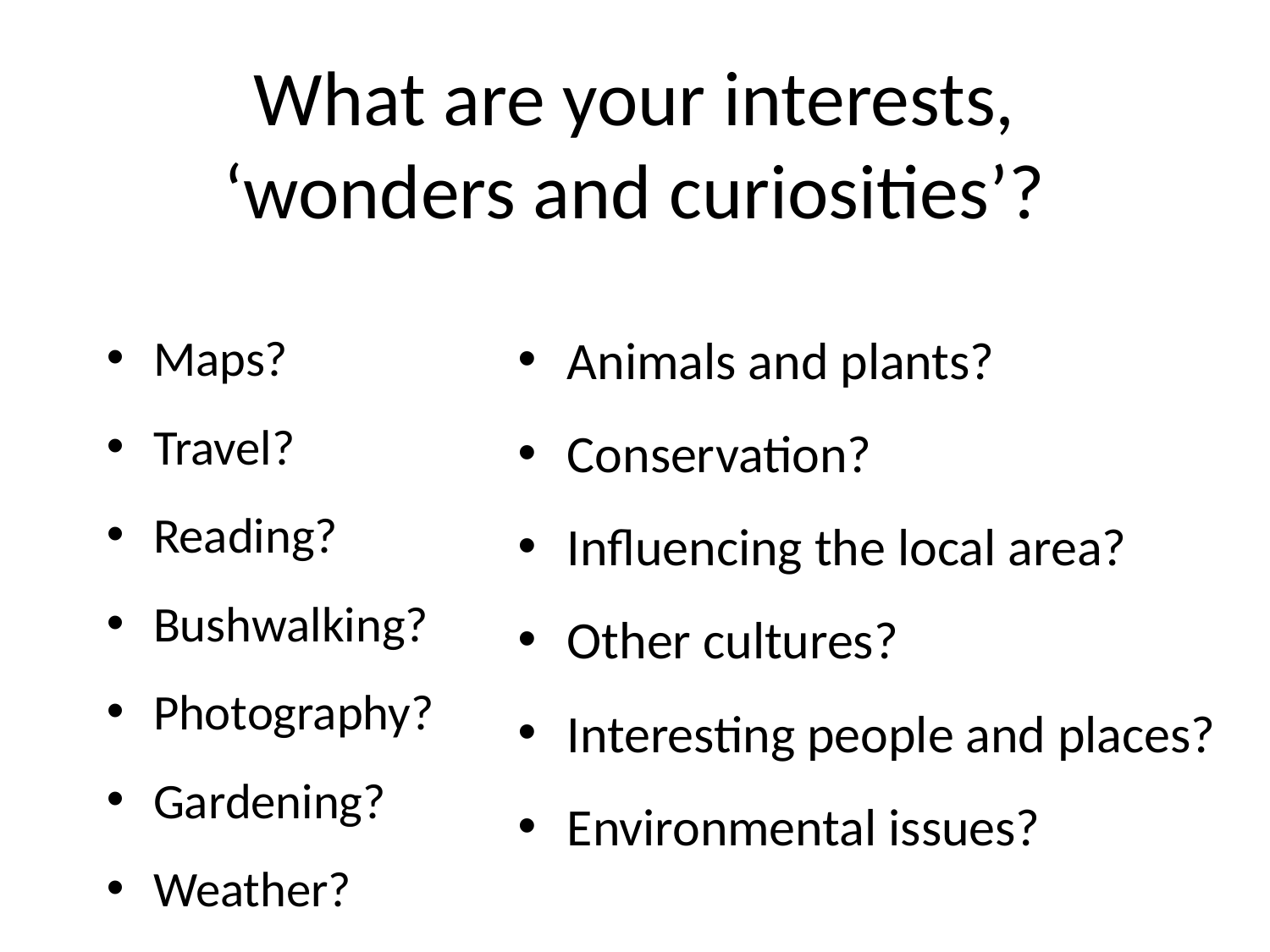

# What are your interests, ‘wonders and curiosities’?
Maps?
Travel?
Reading?
Bushwalking?
Photography?
Gardening?
Weather?

Animals and plants?
Conservation?
Influencing the local area?
Other cultures?
Interesting people and places?
Environmental issues?